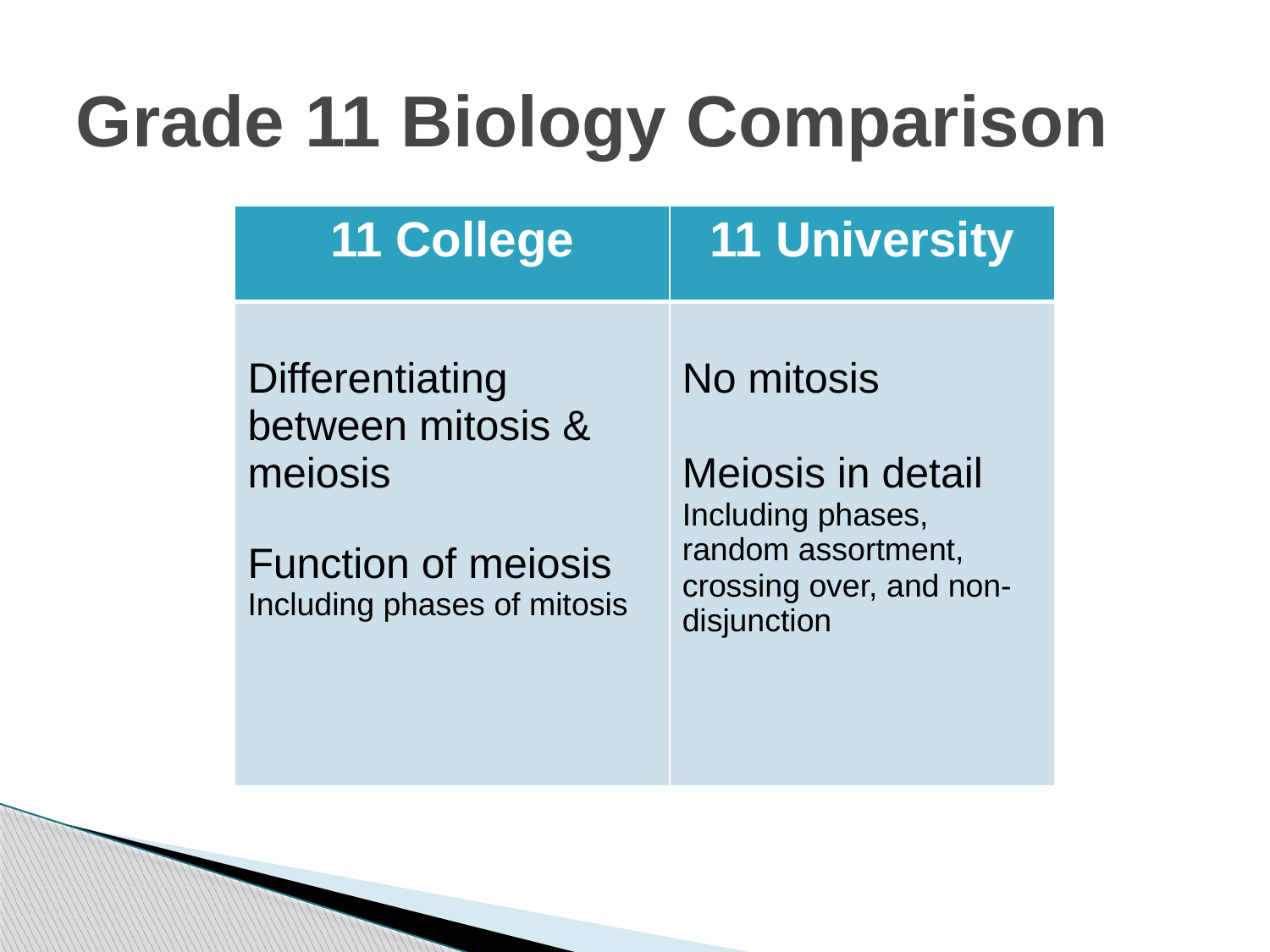

# Grade 11 Biology Comparison
| 11 College | 11 University |
| --- | --- |
| Differentiating between mitosis & meiosis Function of meiosis Including phases of mitosis | No mitosis Meiosis in detail Including phases, random assortment, crossing over, and non-disjunction |